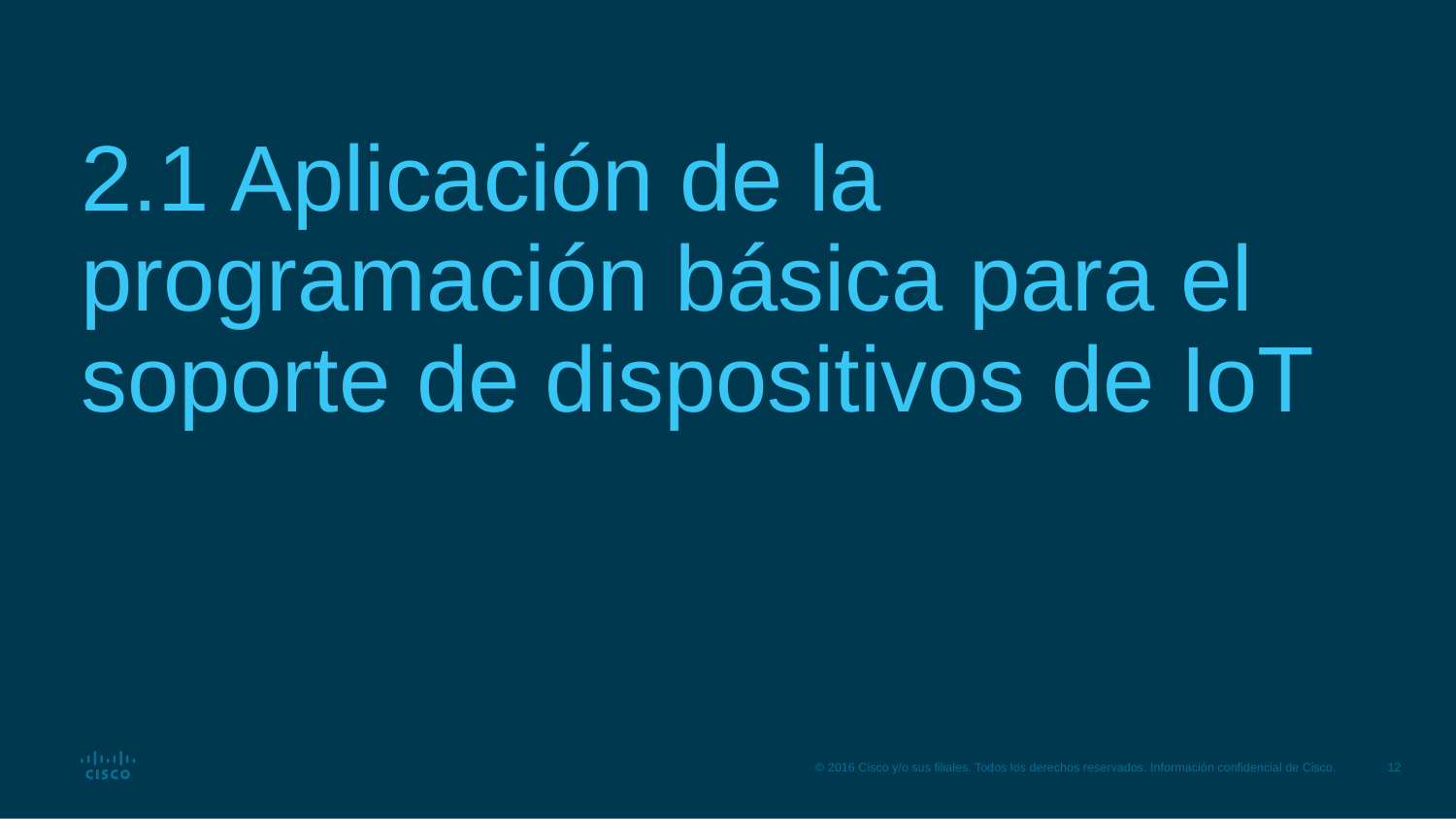

# 2.1 Aplicación de la programación básica para el soporte de dispositivos de IoT